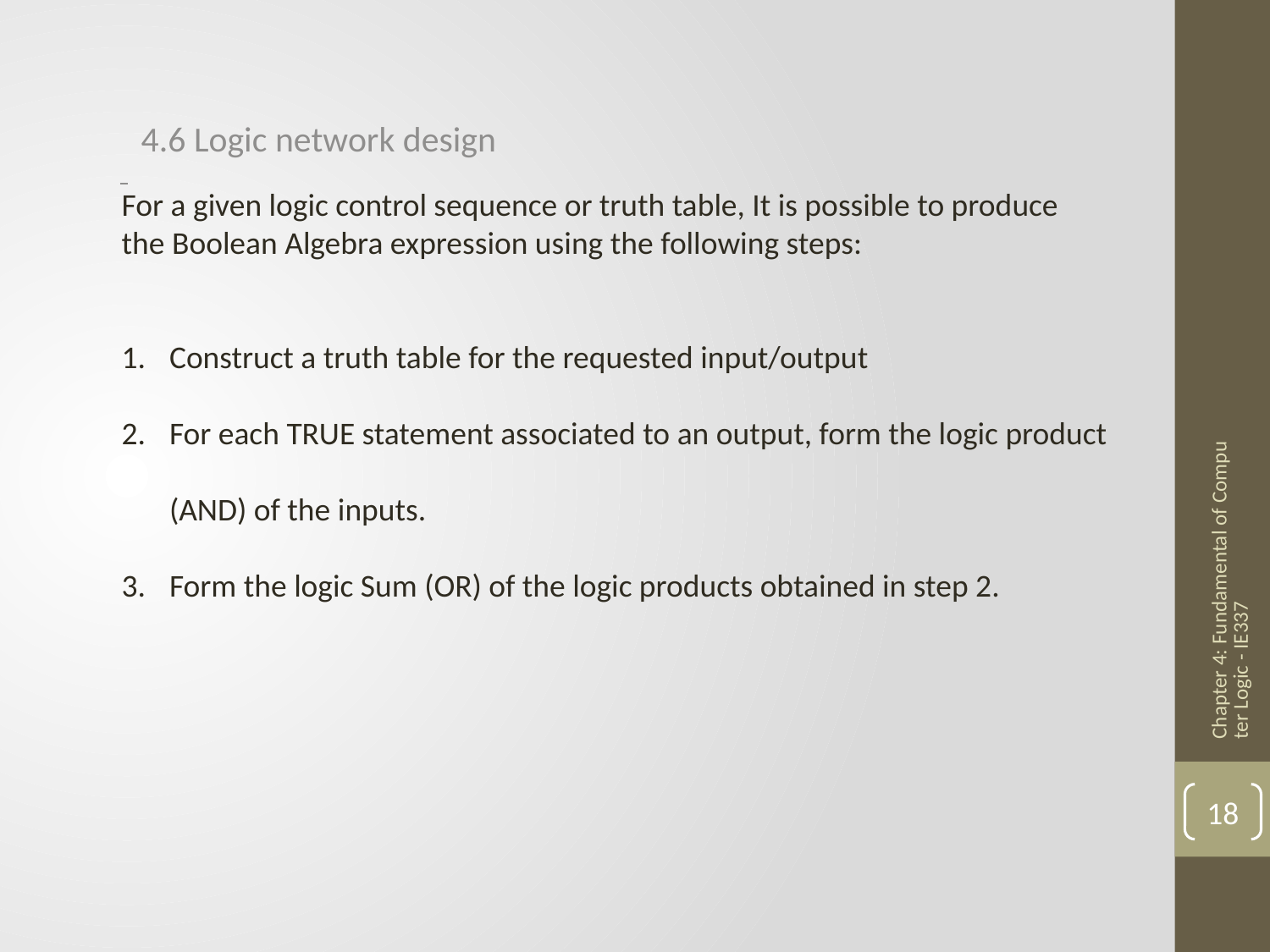

4.6 Logic network design

For a given logic control sequence or truth table, It is possible to produce the Boolean Algebra expression using the following steps:

Construct a truth table for the requested input/output
For each TRUE statement associated to an output, form the logic product (AND) of the inputs.
Form the logic Sum (OR) of the logic products obtained in step 2.
Chapter 4: Fundamental of Computer Logic - IE337
18